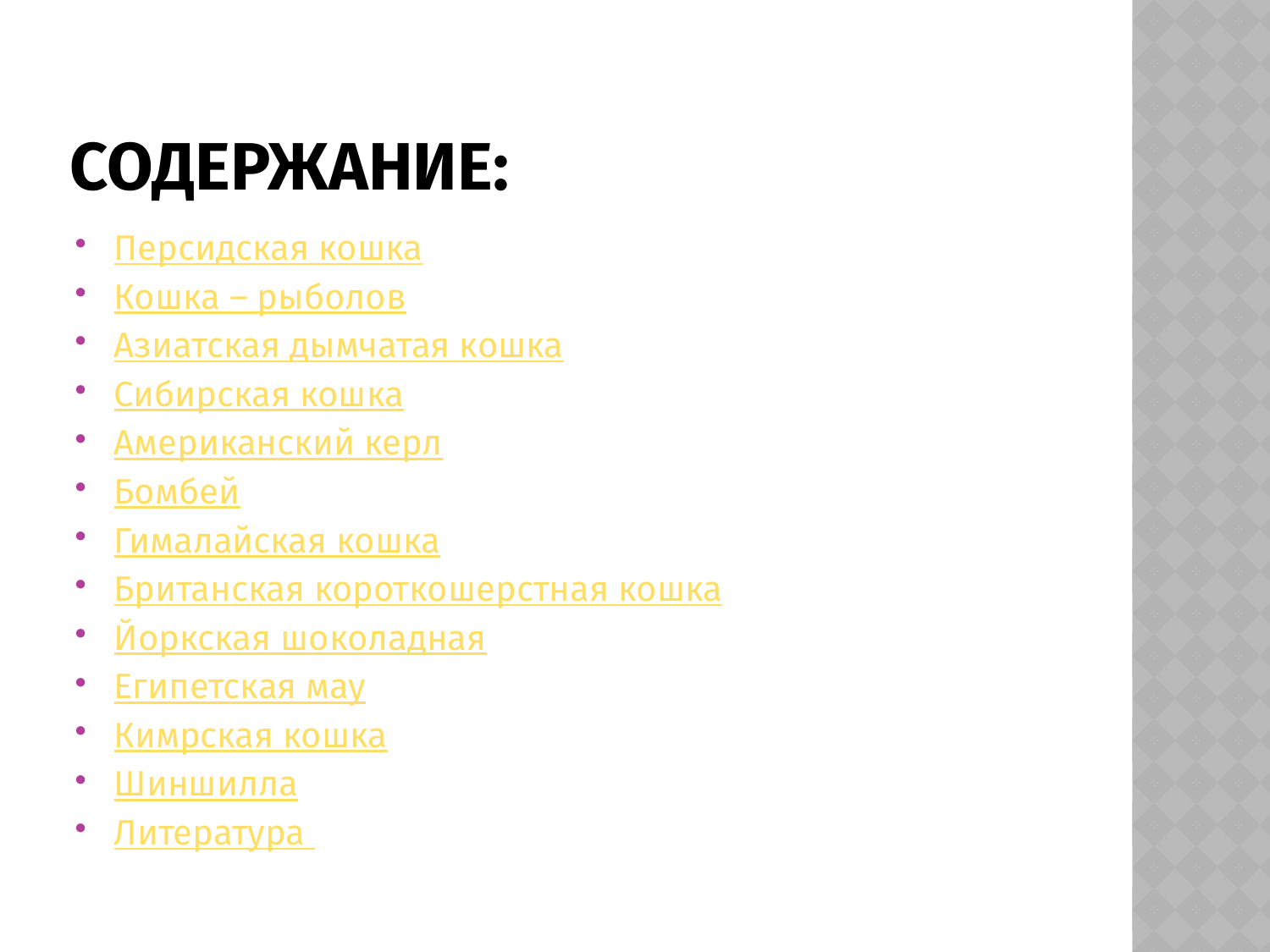

# Содержание:
Персидская кошка
Кошка – рыболов
Азиатская дымчатая кошка
Сибирская кошка
Американский керл
Бомбей
Гималайская кошка
Британская короткошерстная кошка
Йоркская шоколадная
Египетская мау
Кимрская кошка
Шиншилла
Литература